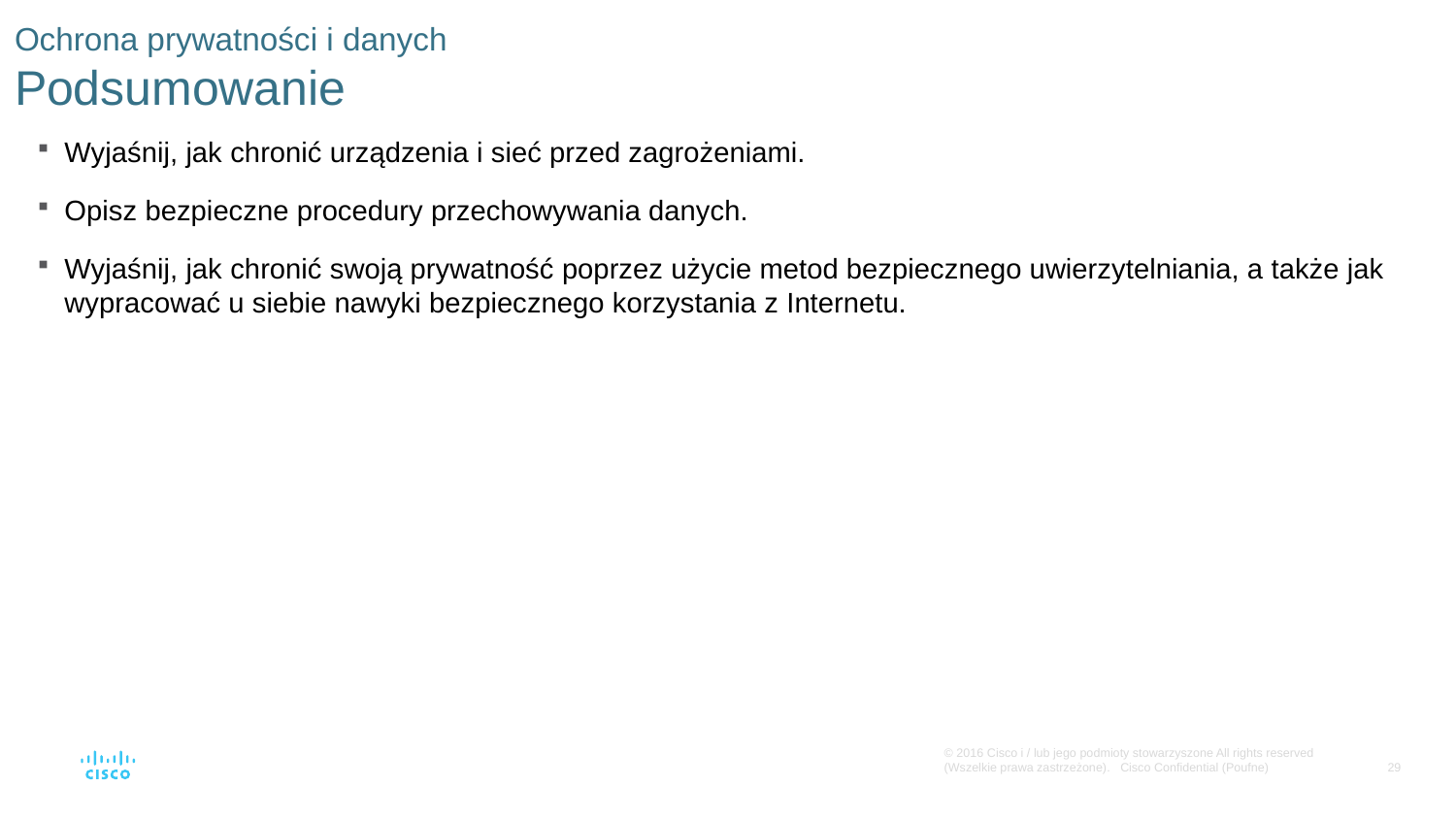

# Ochrona prywatności i danych Podsumowanie
Wyjaśnij, jak chronić urządzenia i sieć przed zagrożeniami.
Opisz bezpieczne procedury przechowywania danych.
Wyjaśnij, jak chronić swoją prywatność poprzez użycie metod bezpiecznego uwierzytelniania, a także jak wypracować u siebie nawyki bezpiecznego korzystania z Internetu.